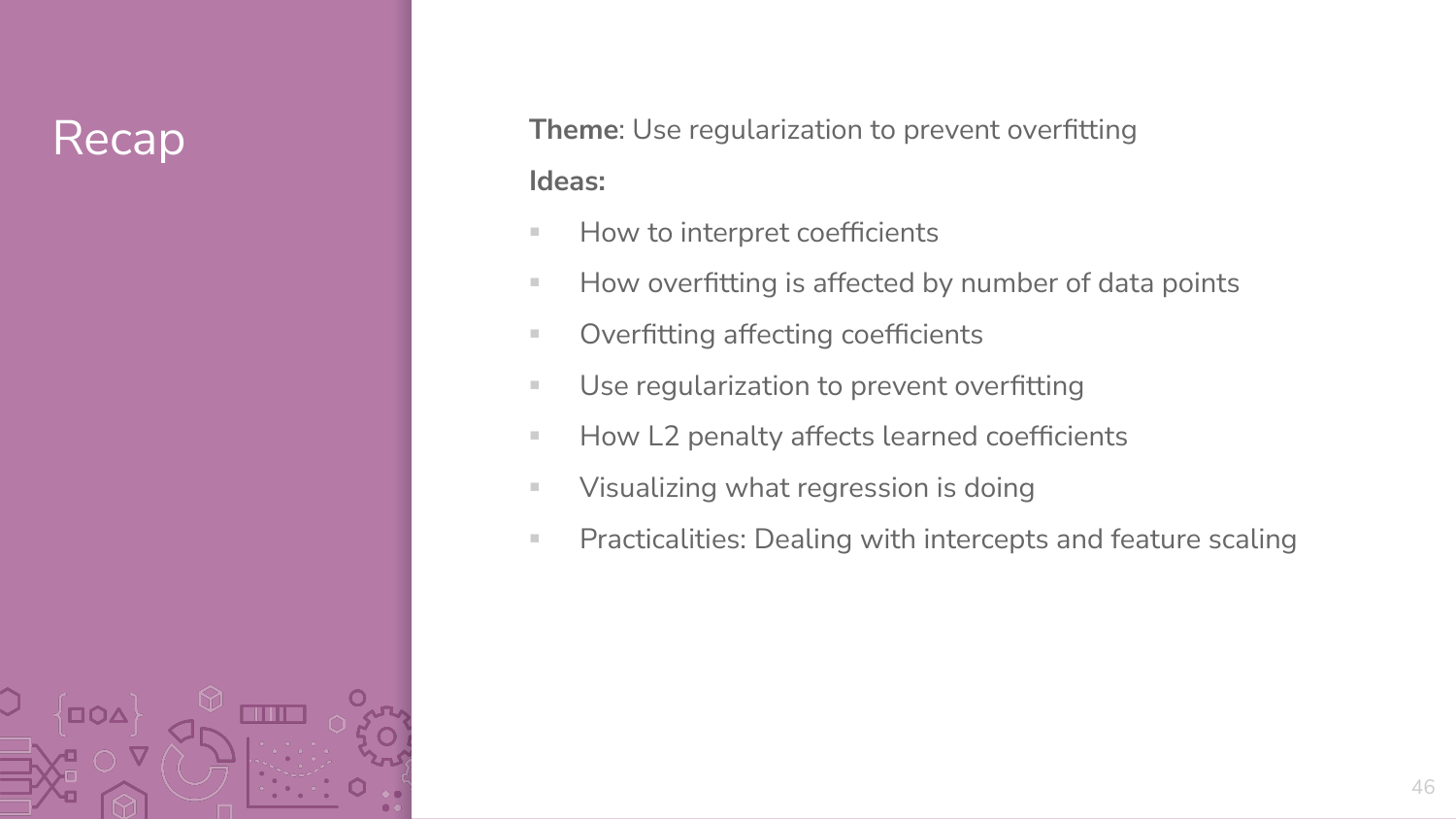

# Recap
Theme: Use regularization to prevent overfitting
Ideas:
How to interpret coefficients
How overfitting is affected by number of data points
Overfitting affecting coefficients
Use regularization to prevent overfitting
How L2 penalty affects learned coefficients
Visualizing what regression is doing
Practicalities: Dealing with intercepts and feature scaling

46